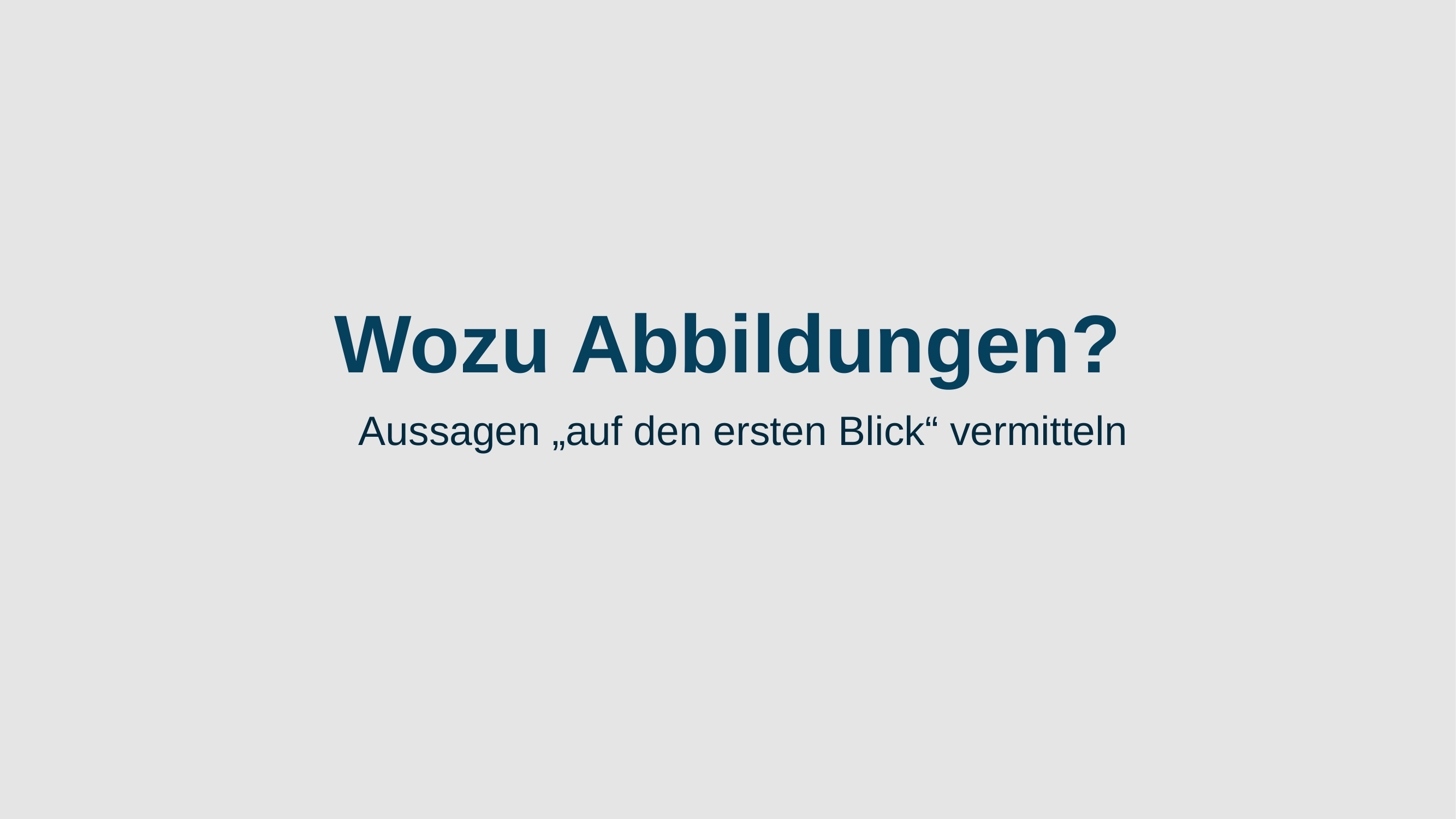

# Wozu Abbildungen?
Aussagen „auf den ersten Blick“ vermitteln